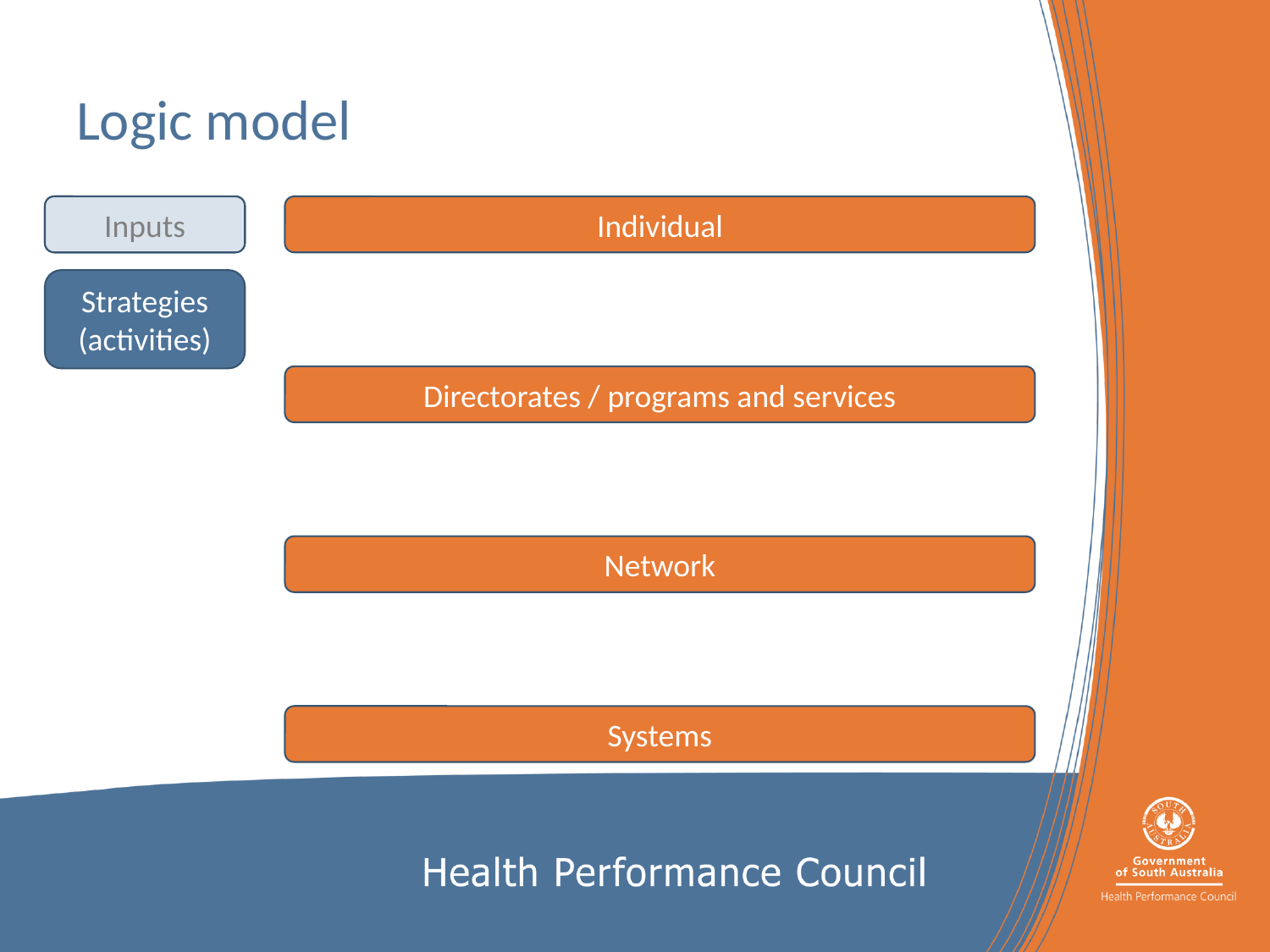

# Logic model
Inputs
Inputs
Individual
Strategies (activities)
Directorates / programs and services
Network
Systems